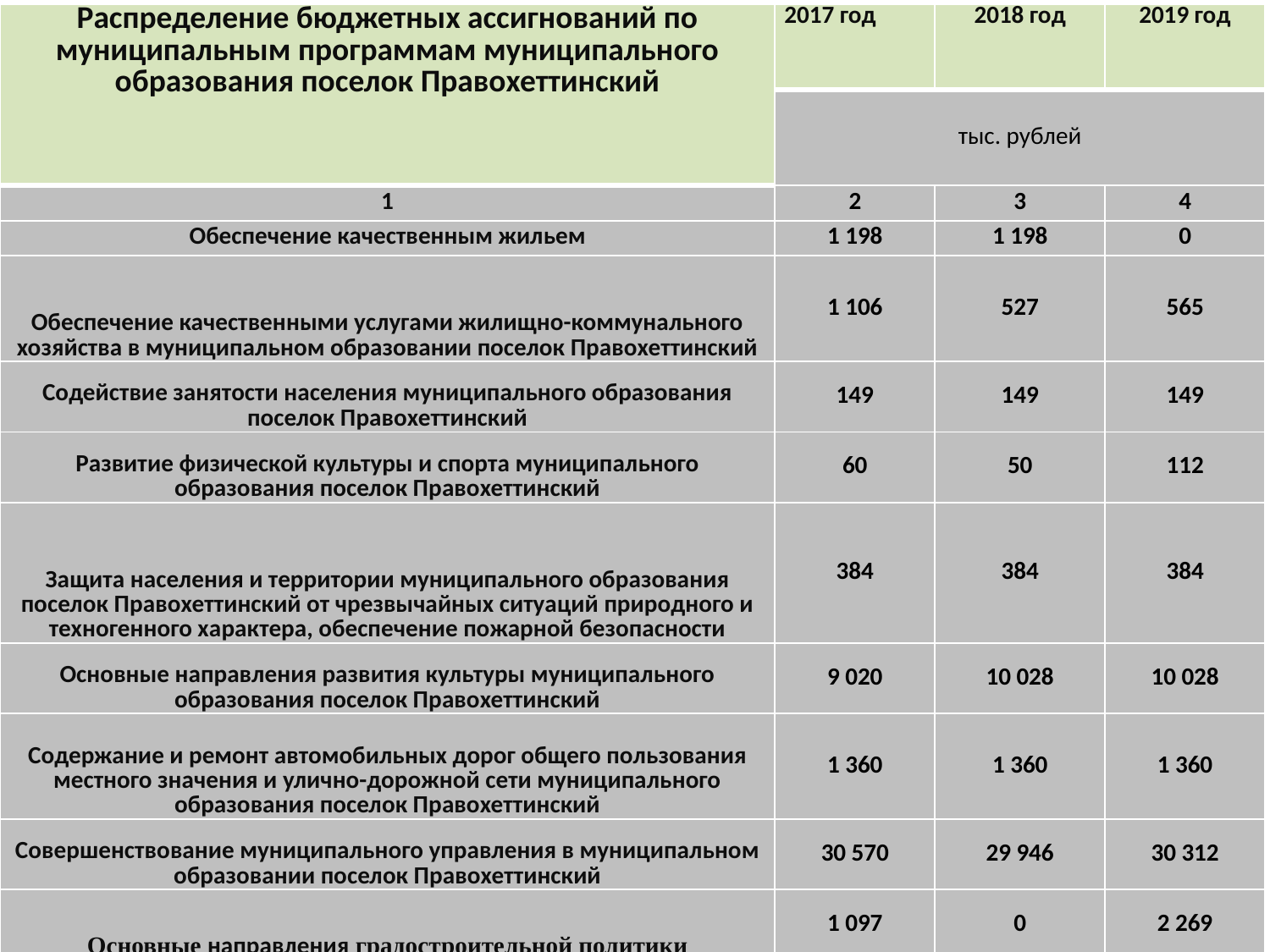

| Распределение бюджетных ассигнований по муниципальным программам муниципального образования поселок Правохеттинский | 2017 год | 2018 год | 2019 год |
| --- | --- | --- | --- |
|  | тыс. рублей |  |  |
| 1 | 2 | 3 | 4 |
| Обеспечение качественным жильем | 1 198 | 1 198 | 0 |
| Обеспечение качественными услугами жилищно-коммунального хозяйства в муниципальном образовании поселок Правохеттинский | 1 106 | 527 | 565 |
| Содействие занятости населения муниципального образования поселок Правохеттинский | 149 | 149 | 149 |
| Развитие физической культуры и спорта муниципального образования поселок Правохеттинский | 60 | 50 | 112 |
| Защита населения и территории муниципального образования поселок Правохеттинский от чрезвычайных ситуаций природного и техногенного характера, обеспечение пожарной безопасности | 384 | 384 | 384 |
| Основные направления развития культуры муниципального образования поселок Правохеттинский | 9 020 | 10 028 | 10 028 |
| Содержание и ремонт автомобильных дорог общего пользования местного значения и улично-дорожной сети муниципального образования поселок Правохеттинский | 1 360 | 1 360 | 1 360 |
| Совершенствование муниципального управления в муниципальном образовании поселок Правохеттинский | 30 570 | 29 946 | 30 312 |
| Основные направления градостроительной политики | 1 097 | 0 | 2 269 |
| Условно утвержденные расходы | 0 | 1 124 | 45 179 |
| ВСЕГО ПО МУНИЦИПАЛЬНЫМ ПРОГРАММАМ | 44 944 | 44 766 | 43 171 |
#